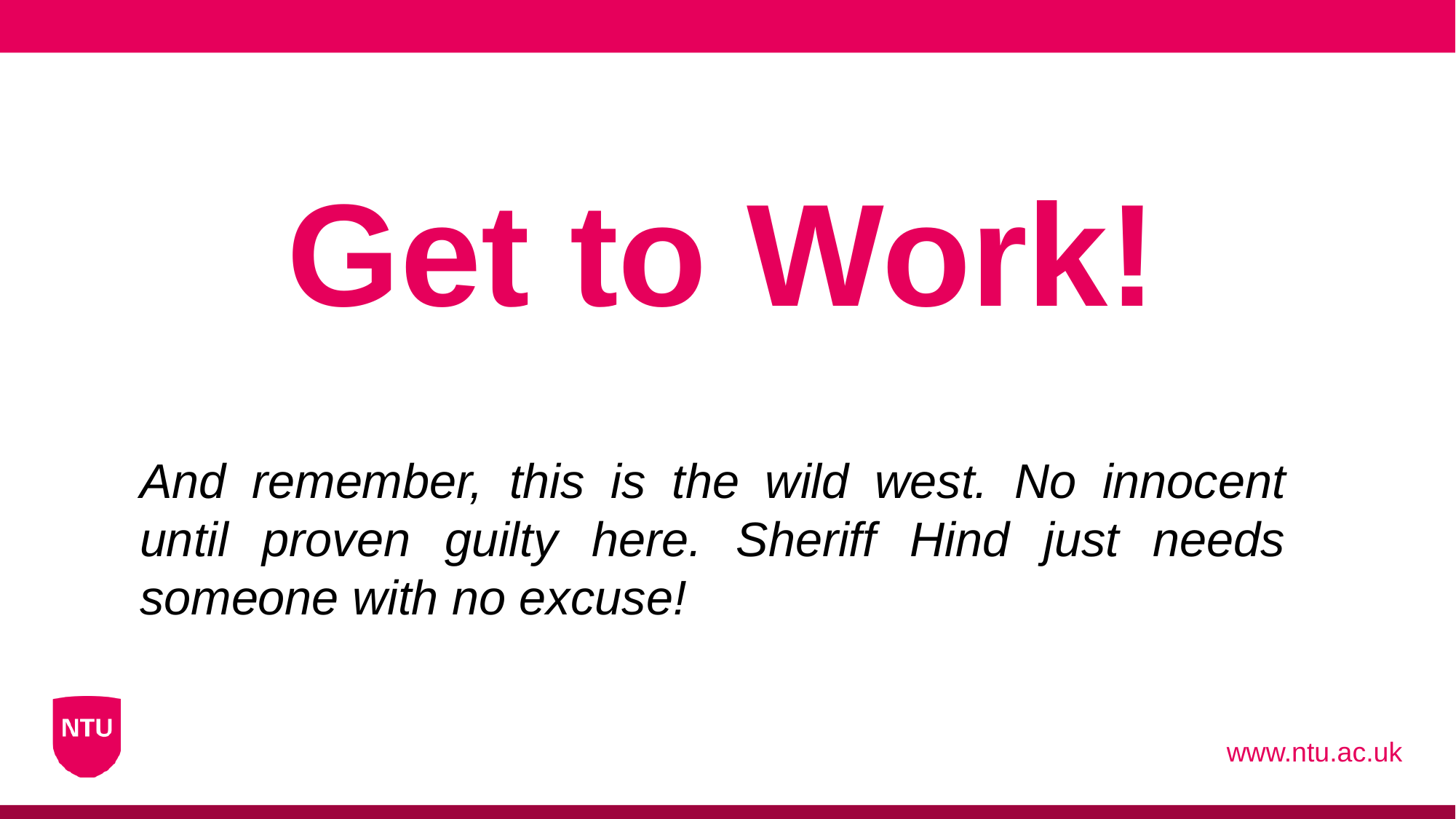

# Get to Work!
And remember, this is the wild west. No innocent until proven guilty here. Sheriff Hind just needs someone with no excuse!
www.ntu.ac.uk